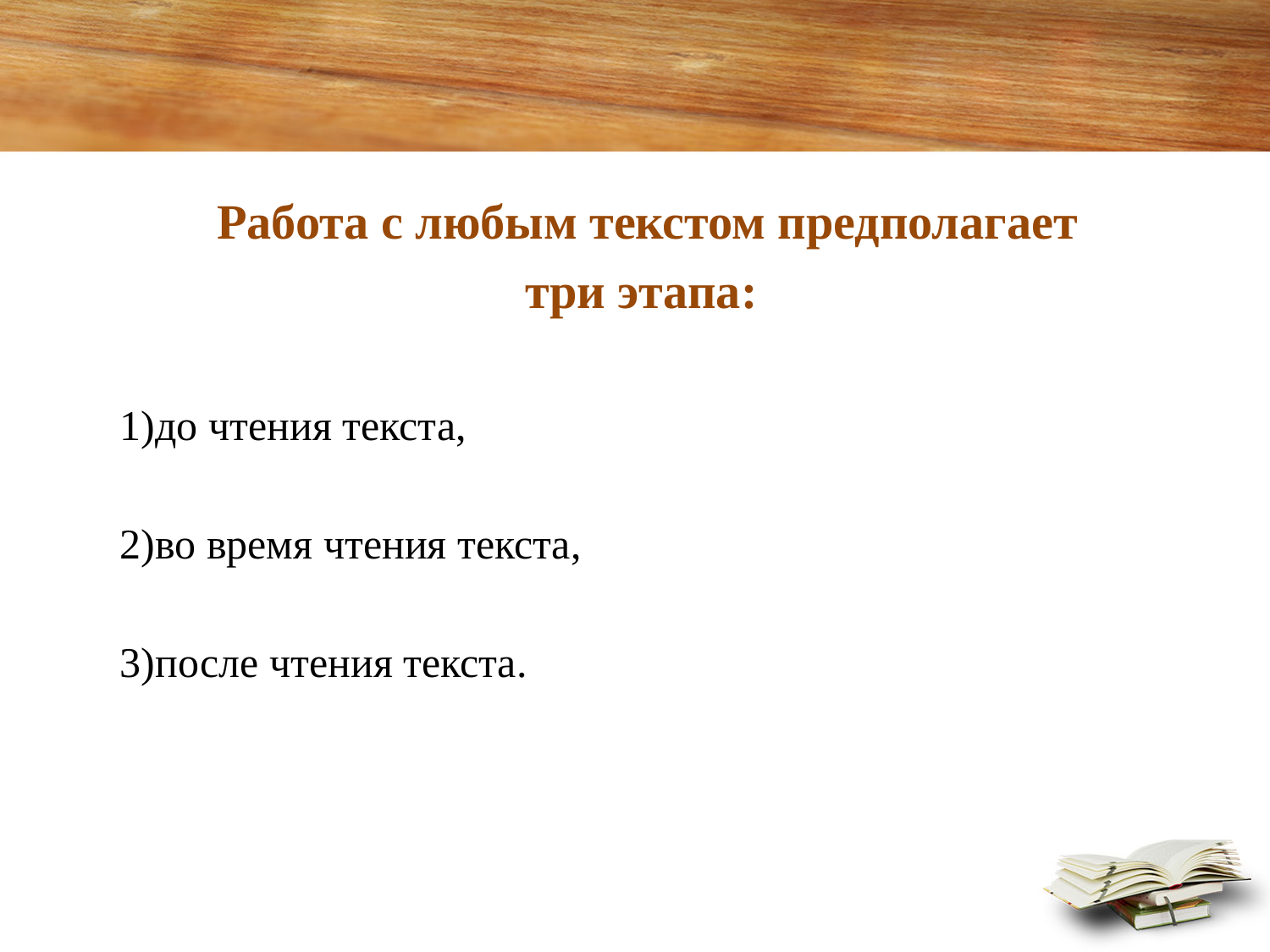

Работа с любым текстом предполагает
 три этапа:

1)до чтения текста,

2)во время чтения текста,

3)после чтения текста.